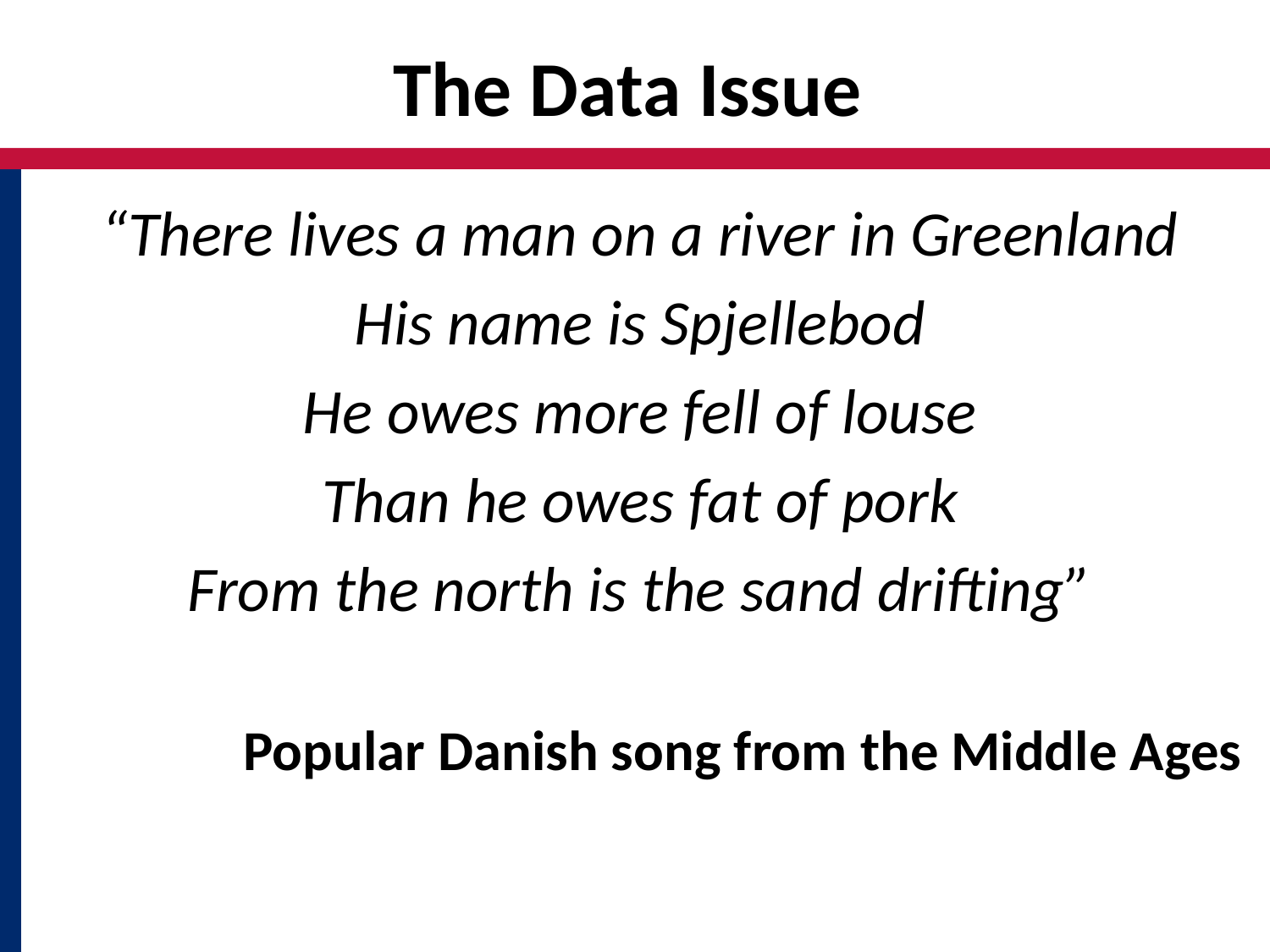

# The Data Issue
“There lives a man on a river in Greenland
His name is Spjellebod
He owes more fell of louse
Than he owes fat of pork
From the north is the sand drifting”

Popular Danish song from the Middle Ages